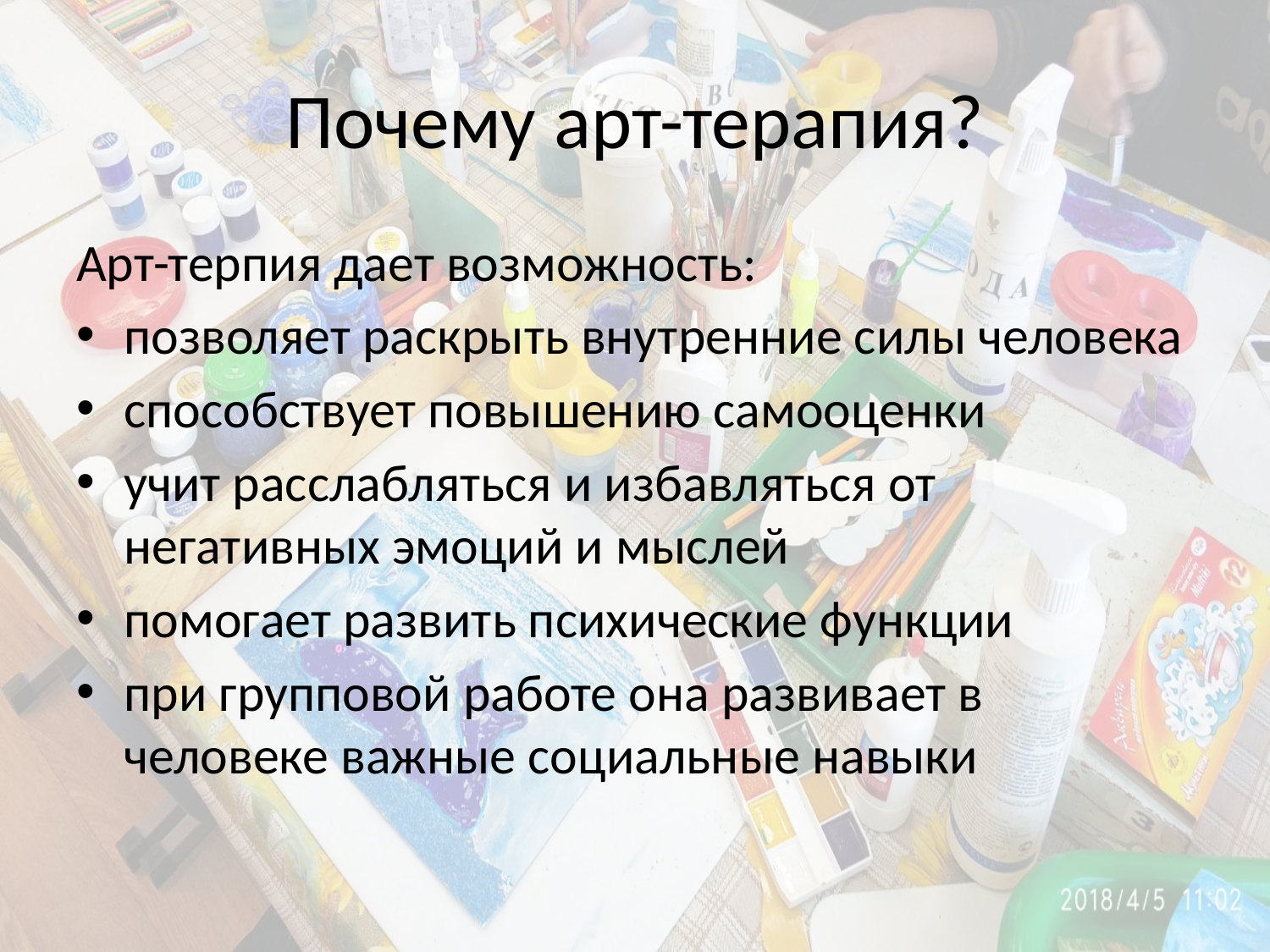

# Почему арт-терапия?
Арт-терпия дает возможность:
позволяет раскрыть внутренние силы человека
способствует повышению самооценки
учит расслабляться и избавляться от негативных эмоций и мыслей
помогает развить психические функции
при групповой работе она развивает в человеке важные социальные навыки